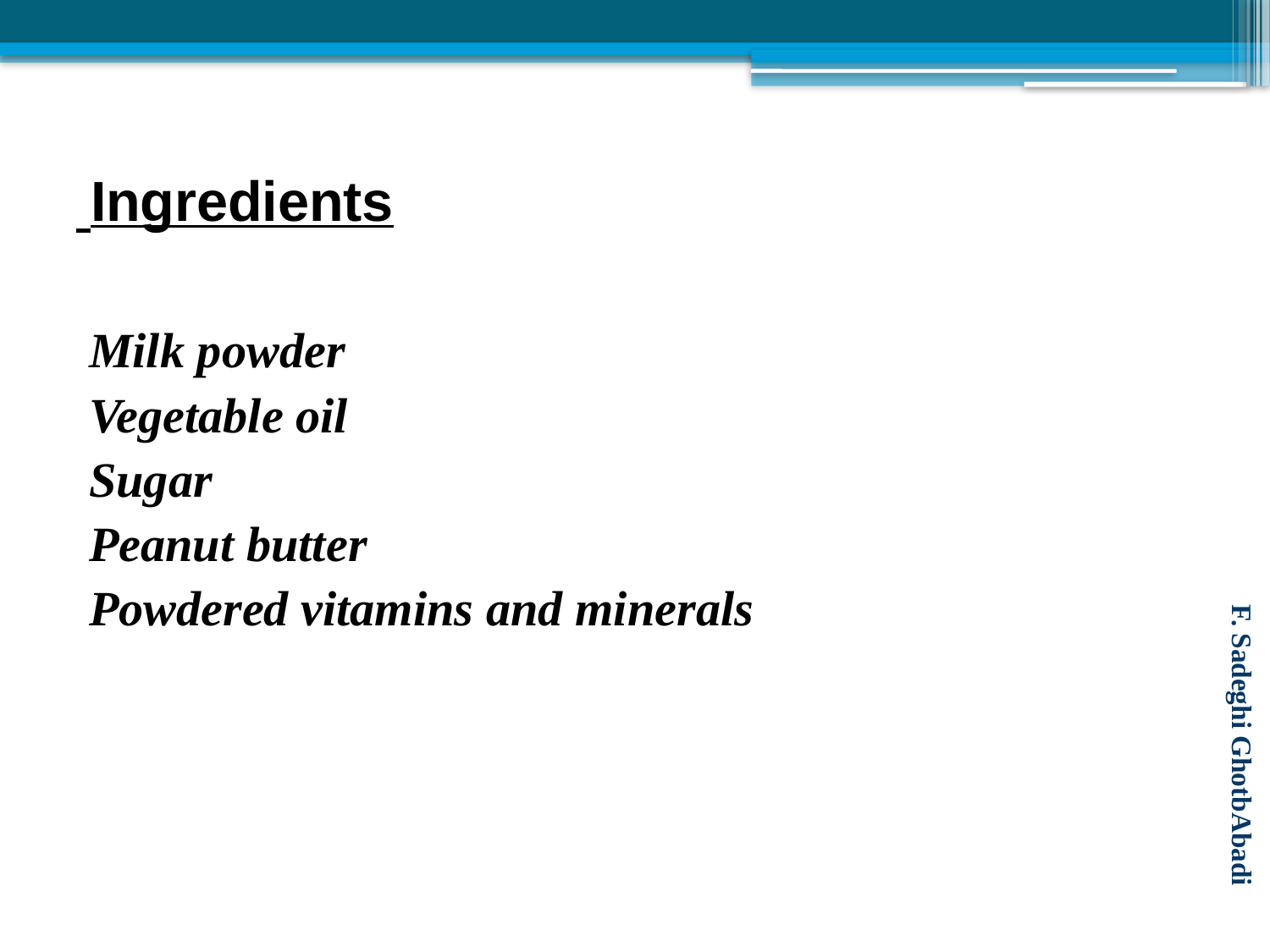

# Ingredients
Milk powder
Vegetable oil
Sugar
Peanut butter
Powdered vitamins and minerals